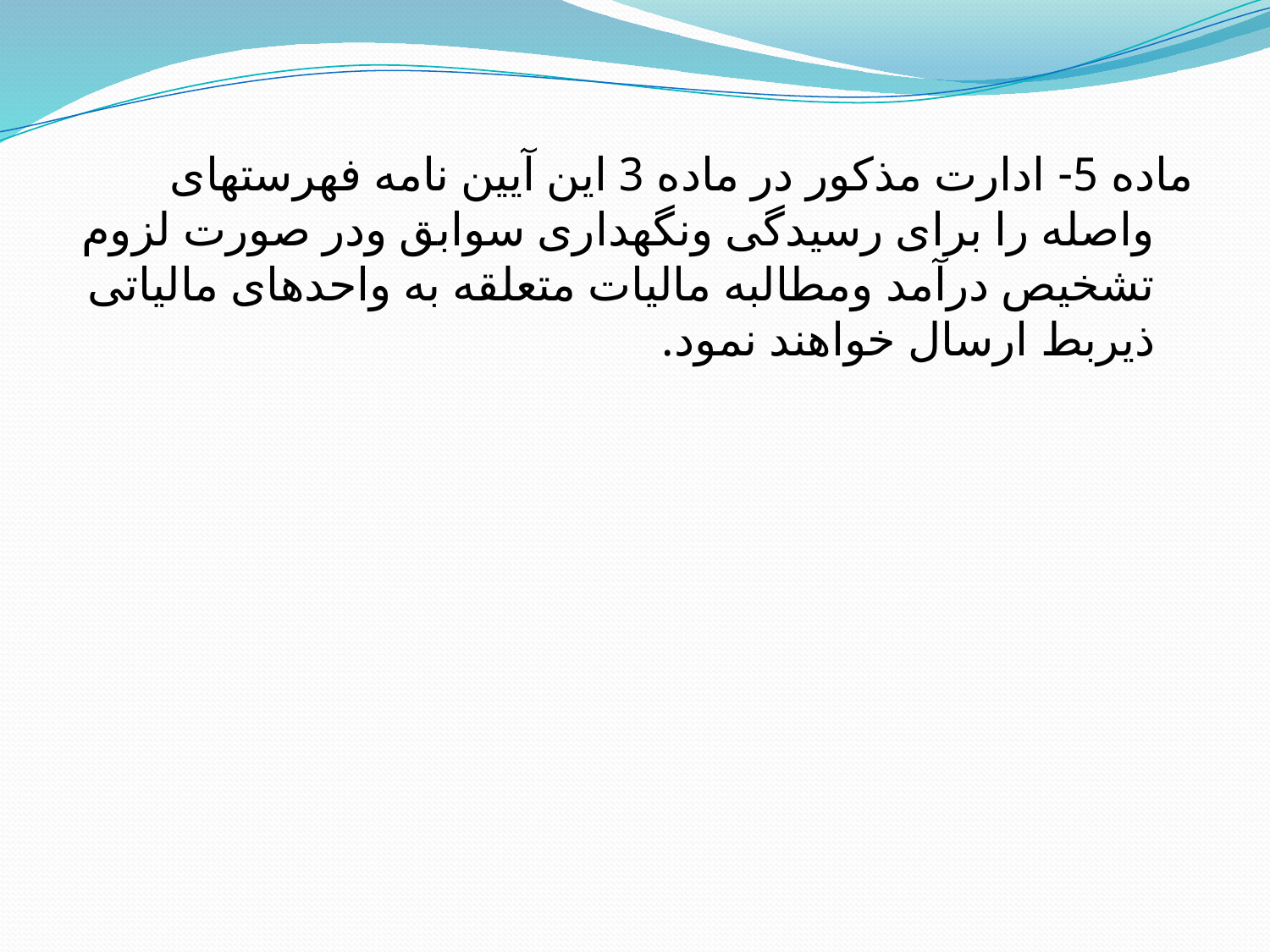

ماده 5- ادارت مذکور در ماده 3 این آیین نامه فهرستهای واصله را برای رسیدگی ونگهداری سوابق ودر صورت لزوم تشخیص درآمد ومطالبه مالیات متعلقه به واحدهای مالیاتی ذیربط ارسال خواهند نمود.